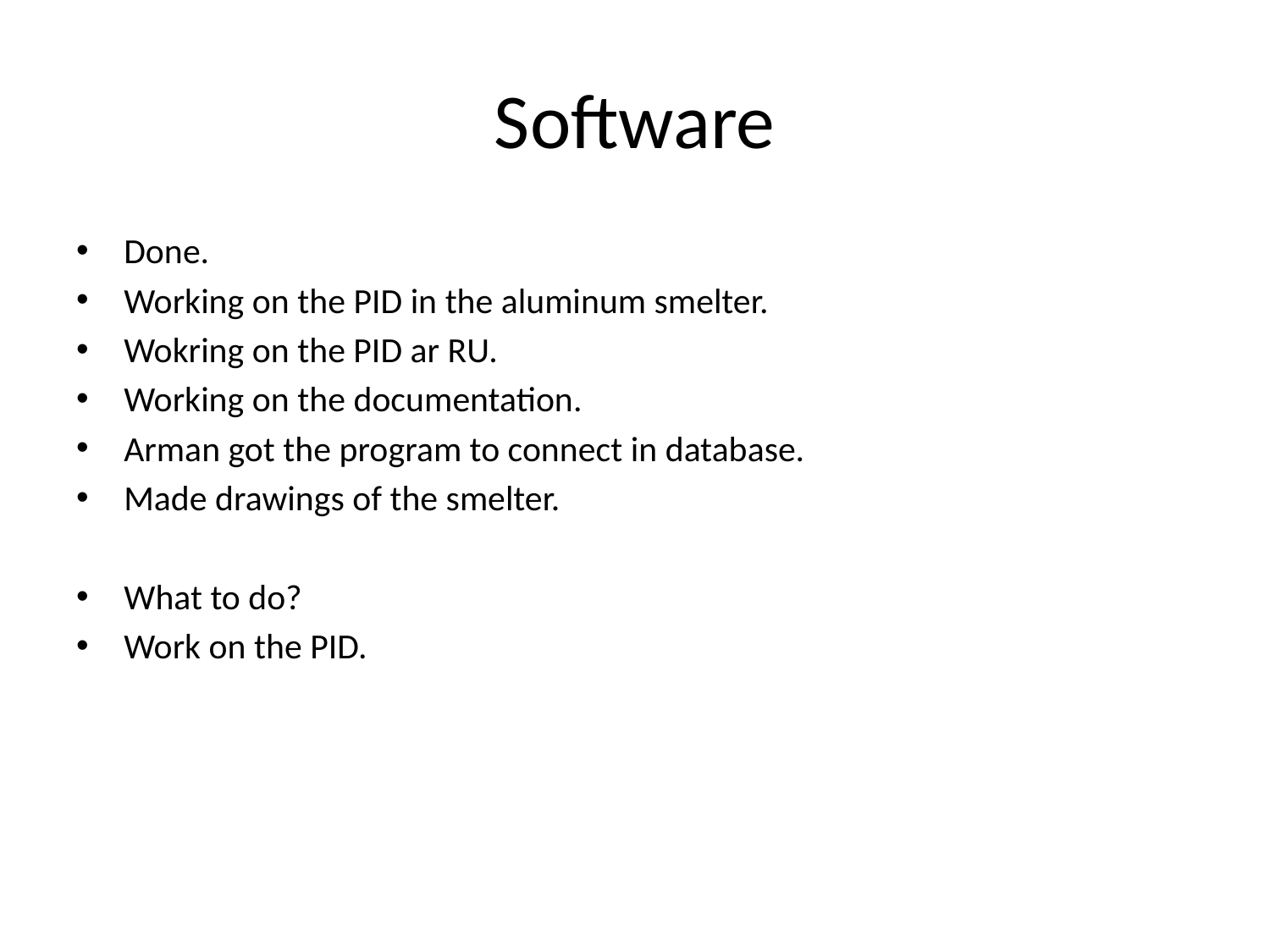

# Software
Done.
Working on the PID in the aluminum smelter.
Wokring on the PID ar RU.
Working on the documentation.
Arman got the program to connect in database.
Made drawings of the smelter.

What to do?
Work on the PID.